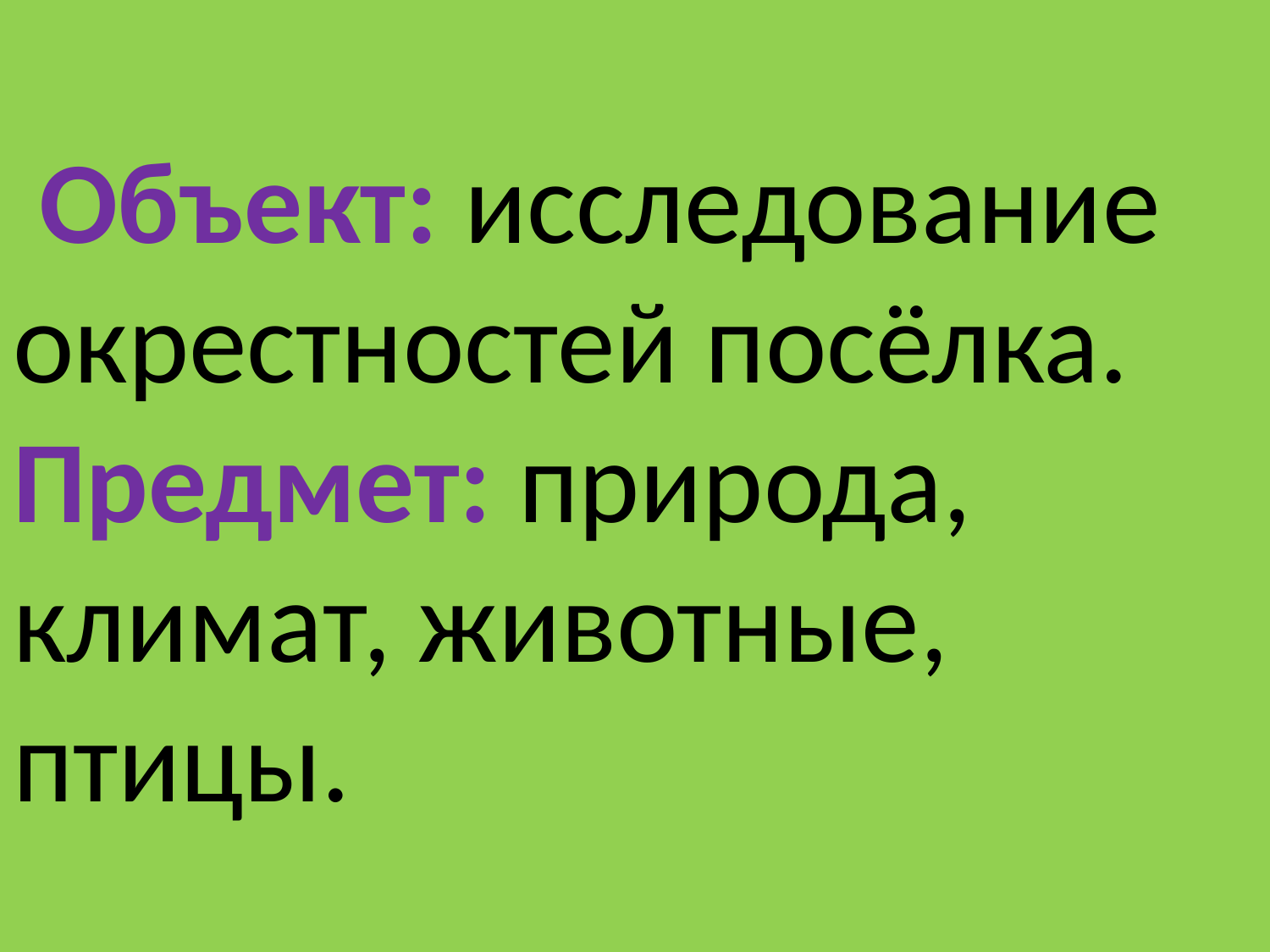

# Объект: исследование окрестностей посёлка. Предмет: природа, климат, животные, птицы.